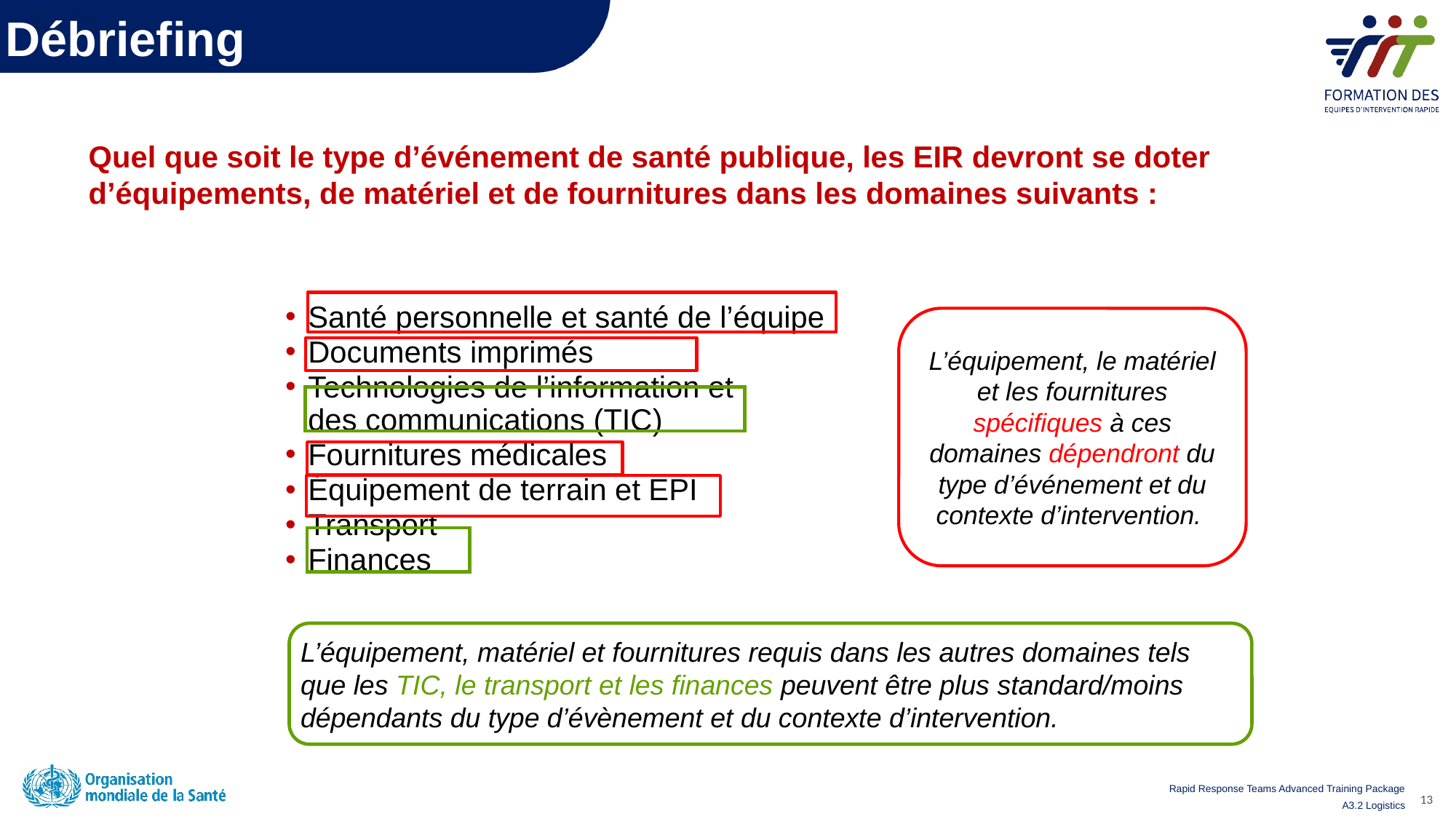

# Bilan
Débriefing
Quel que soit le type d’événement de santé publique, les EIR devront se doter d’équipements, de matériel et de fournitures dans les domaines suivants :

Santé personnelle et santé de l’équipe
Documents imprimés
Technologies de l’information et
des communications (TIC)
Fournitures médicales
Équipement de terrain et EPI
Transport
Finances
L’équipement, le matériel et les fournitures spécifiques à ces domaines dépendront du type d’événement et du contexte d’intervention.

L’équipement, matériel et fournitures requis dans les autres domaines tels que les TIC, le transport et les finances peuvent être plus standard/moins dépendants du type d’évènement et du contexte d’intervention.